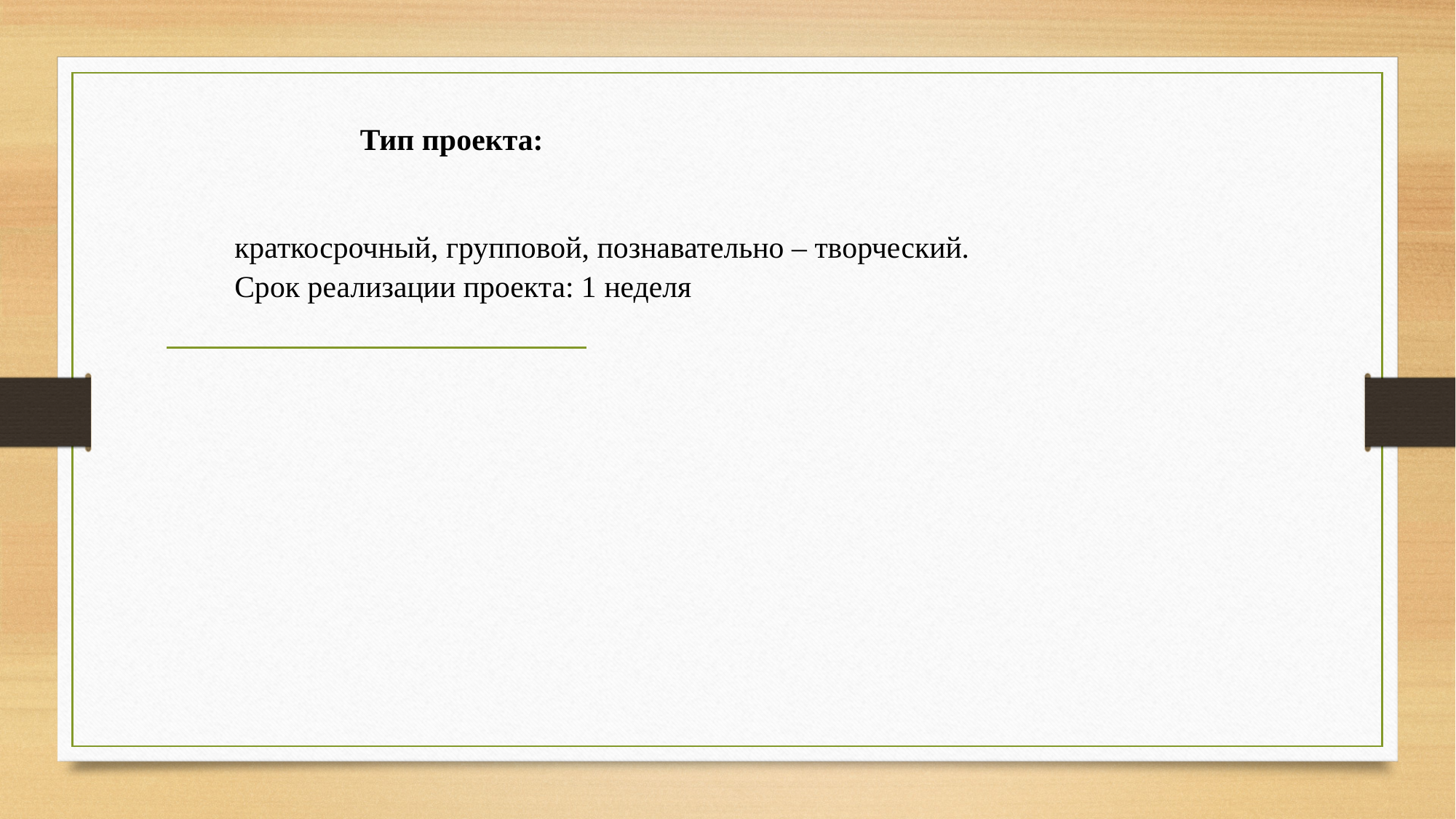

# Тип проекта:
краткосрочный, групповой, познавательно – творческий.
Срок реализации проекта: 1 неделя